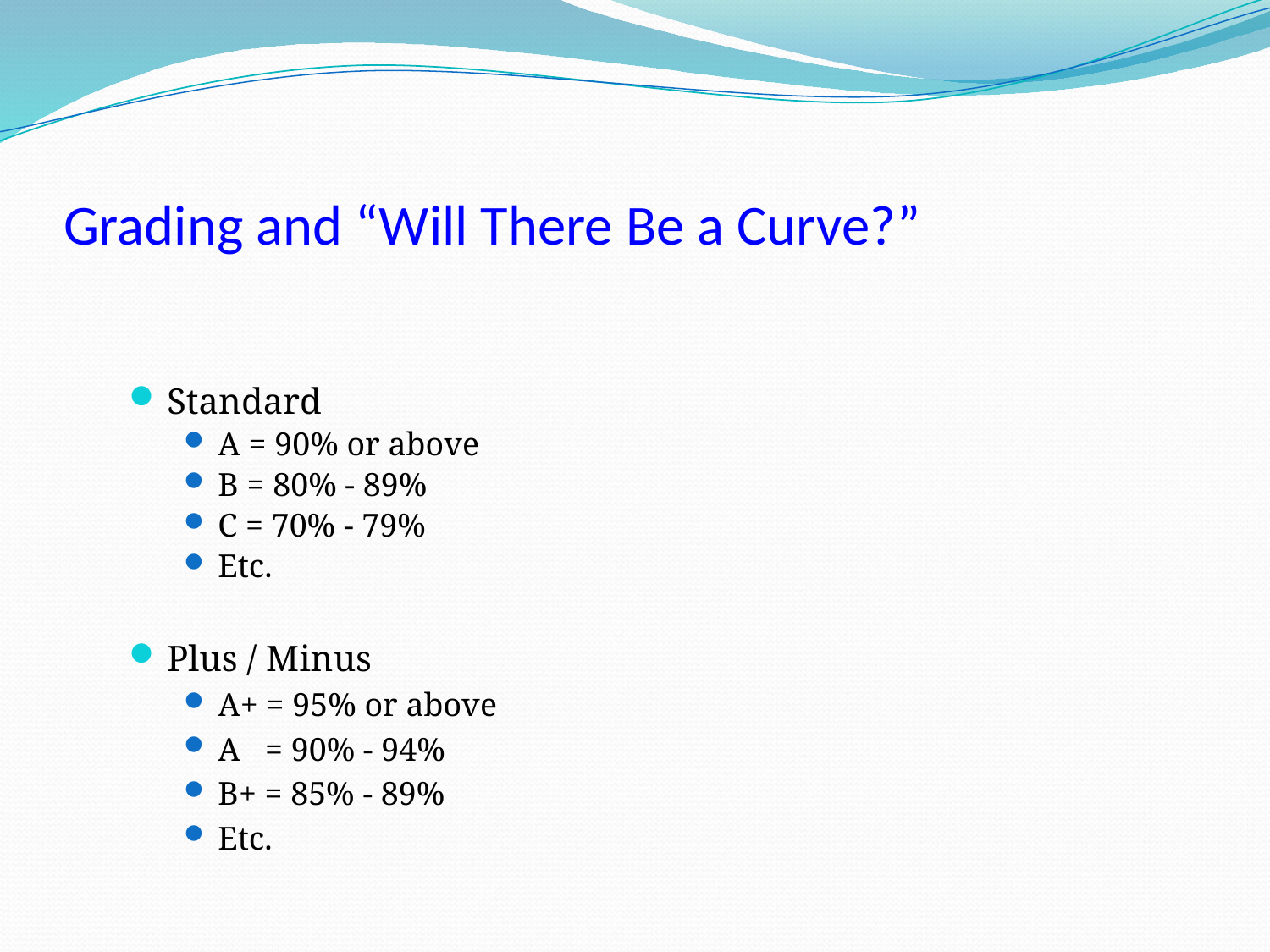

# Grading and “Will There Be a Curve?”

Standard
A = 90% or above
B = 80% - 89%
C = 70% - 79%
Etc.

Plus / Minus
A+ = 95% or above
A   = 90% - 94%
B+ = 85% - 89%
Etc.